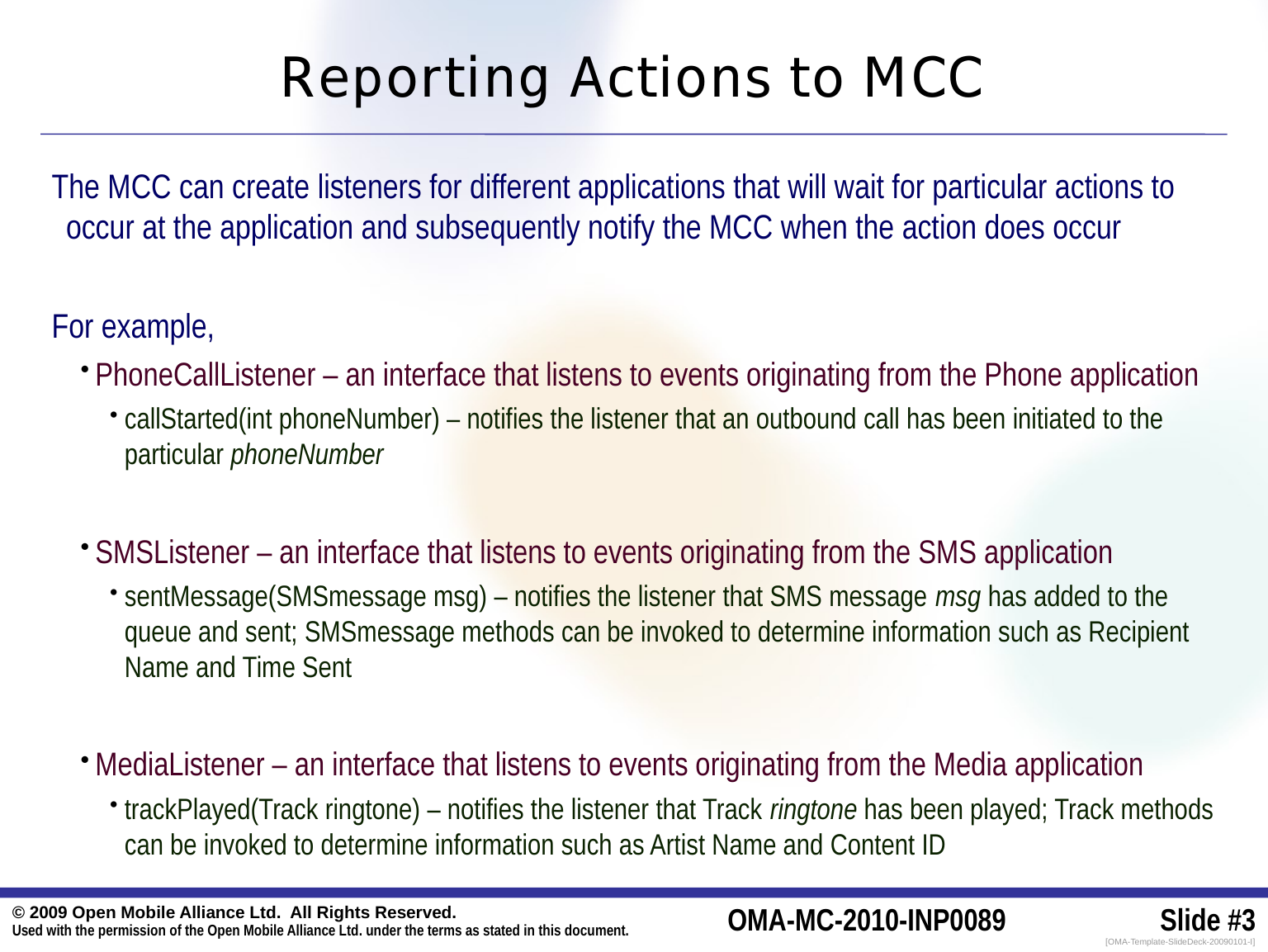

# Reporting Actions to MCC
The MCC can create listeners for different applications that will wait for particular actions to occur at the application and subsequently notify the MCC when the action does occur

For example,
PhoneCallListener – an interface that listens to events originating from the Phone application
callStarted(int phoneNumber) – notifies the listener that an outbound call has been initiated to the particular phoneNumber

SMSListener – an interface that listens to events originating from the SMS application
sentMessage(SMSmessage msg) – notifies the listener that SMS message msg has added to the queue and sent; SMSmessage methods can be invoked to determine information such as Recipient Name and Time Sent

MediaListener – an interface that listens to events originating from the Media application
trackPlayed(Track ringtone) – notifies the listener that Track ringtone has been played; Track methods can be invoked to determine information such as Artist Name and Content ID